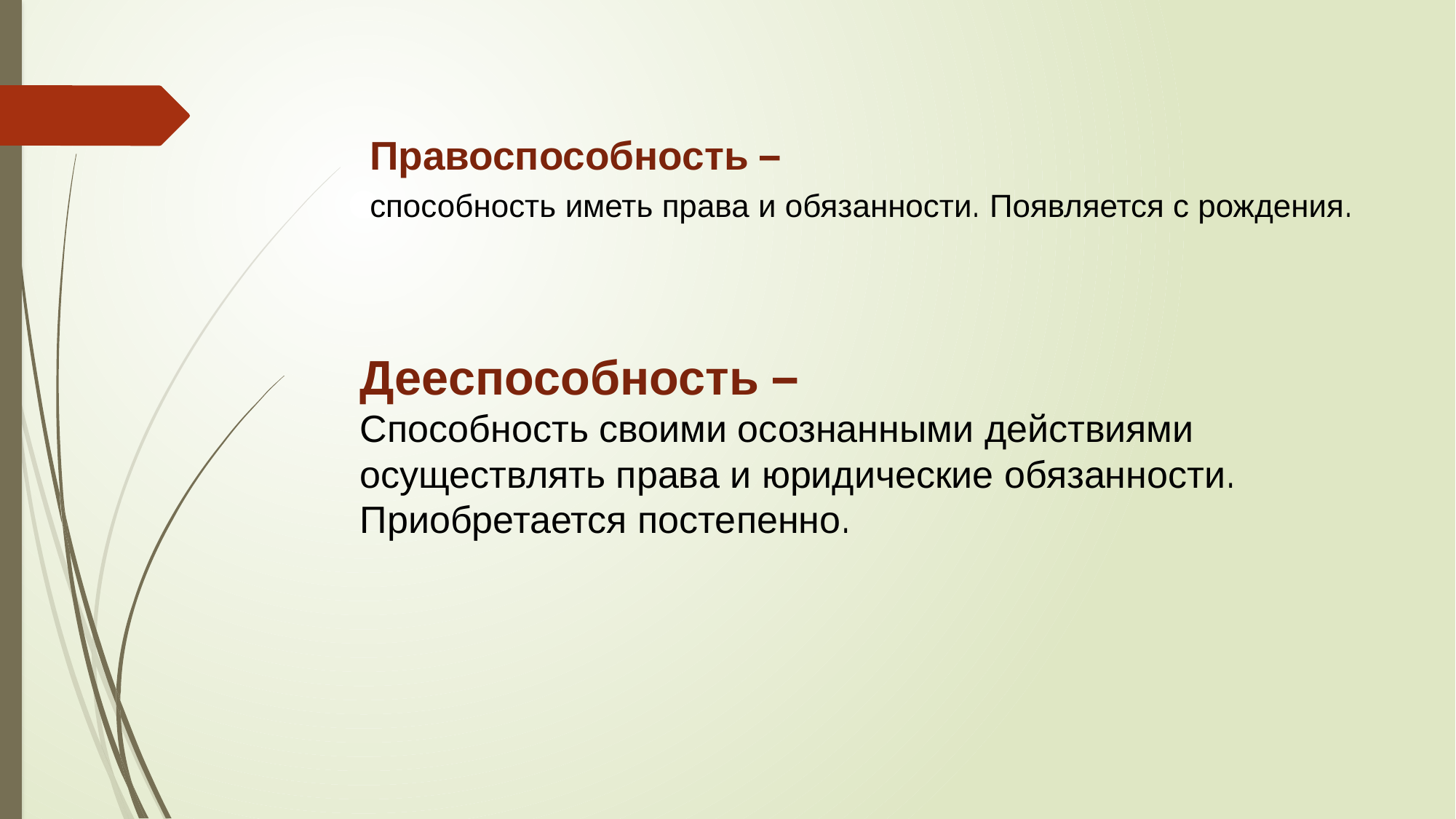

Правоспособность –
способность иметь права и обязанности. Появляется с рождения.
Дееспособность –
Способность своими осознанными действиями осуществлять права и юридические обязанности. Приобретается постепенно.